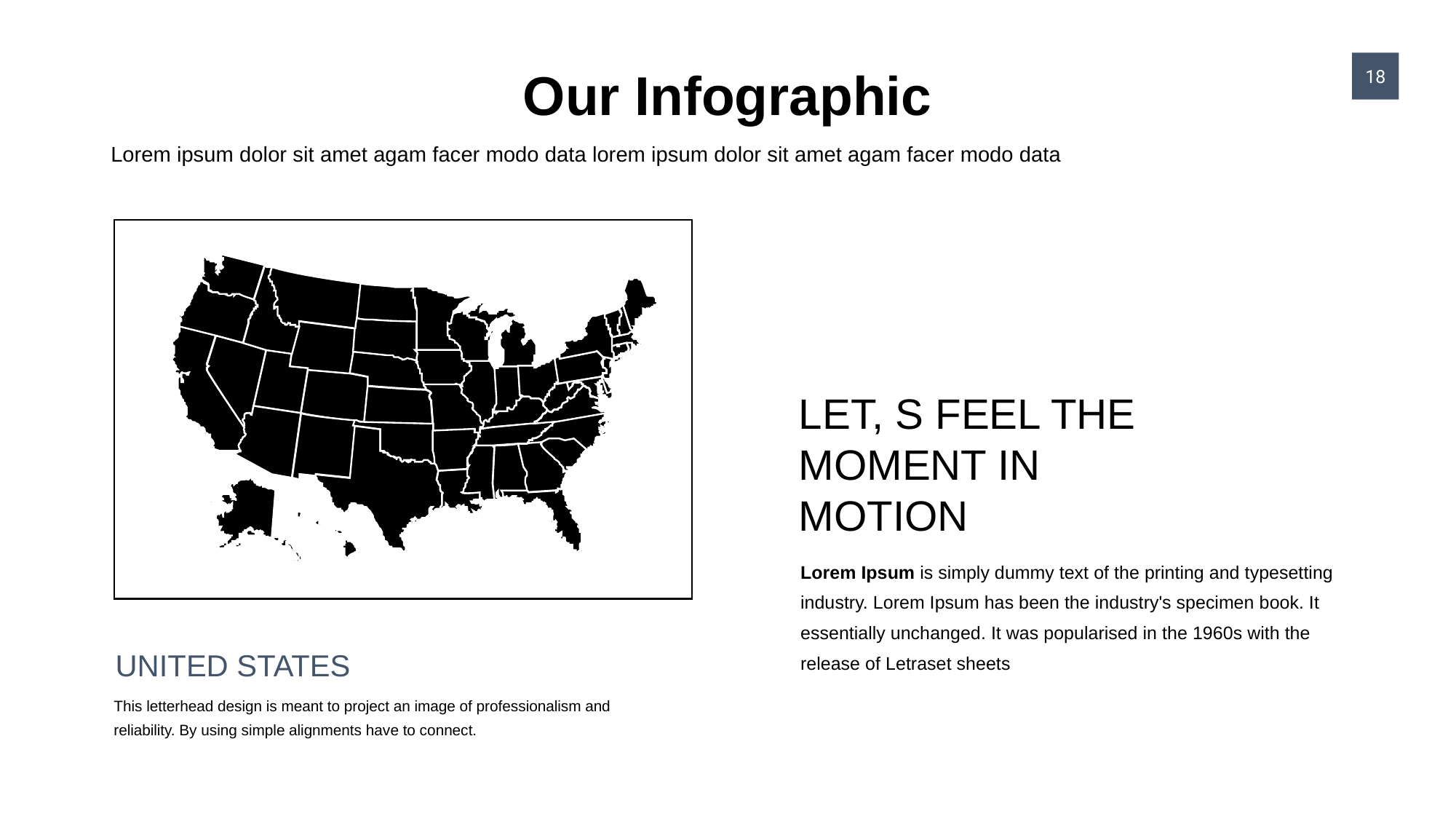

Our Infographic
18
Lorem ipsum dolor sit amet agam facer modo data lorem ipsum dolor sit amet agam facer modo data

LET, S FEEL THE
MOMENT IN
MOTION
Lorem Ipsum is simply dummy text of the printing and typesetting industry. Lorem Ipsum has been the industry's specimen book. It essentially unchanged. It was popularised in the 1960s with the release of Letraset sheets
UNITED STATES
This letterhead design is meant to project an image of professionalism and reliability. By using simple alignments have to connect.